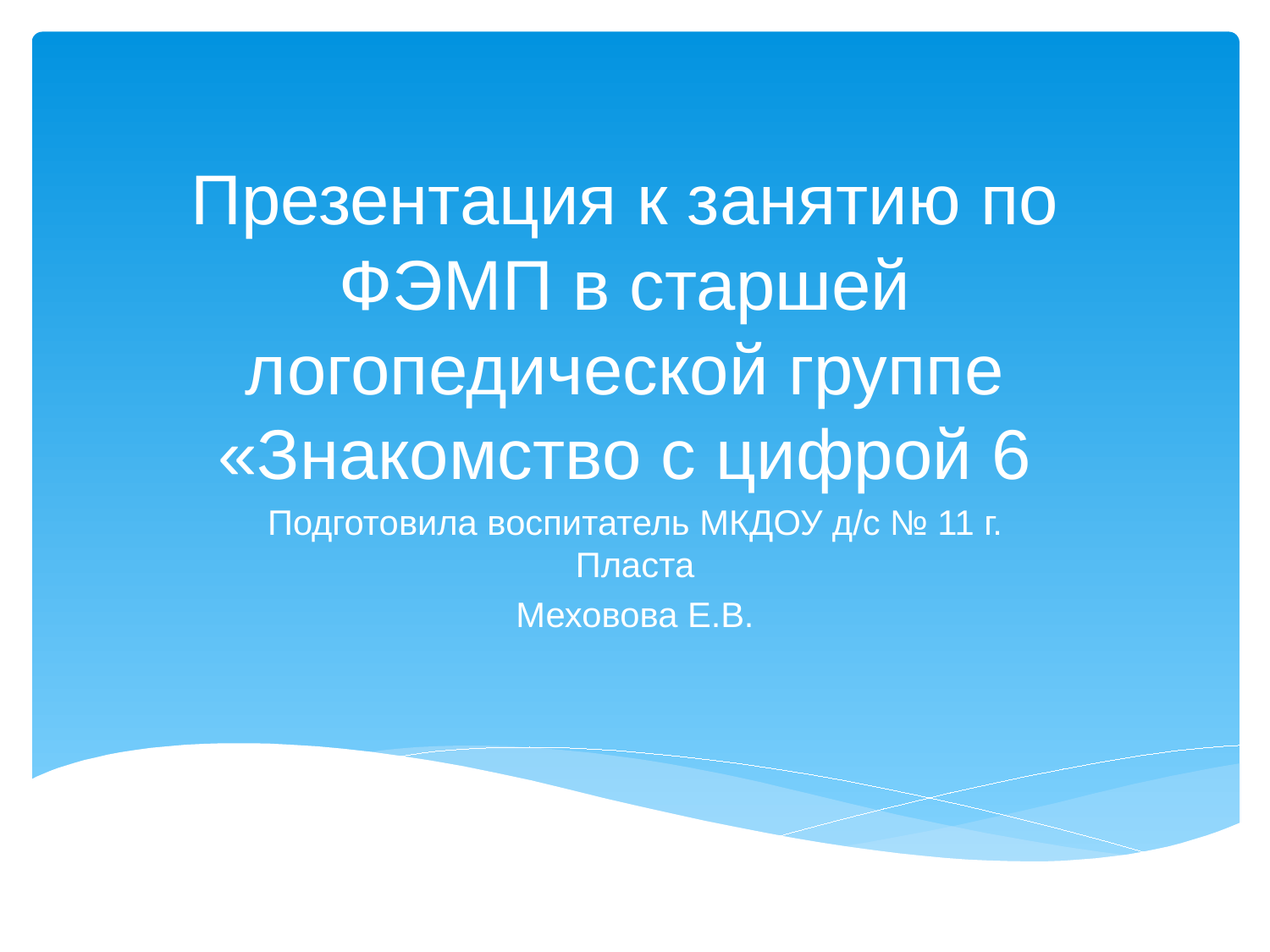

# Презентация к занятию по ФЭМП в старшей логопедической группе «Знакомство с цифрой 6
Подготовила воспитатель МКДОУ д/с № 11 г. Пласта
Меховова Е.В.